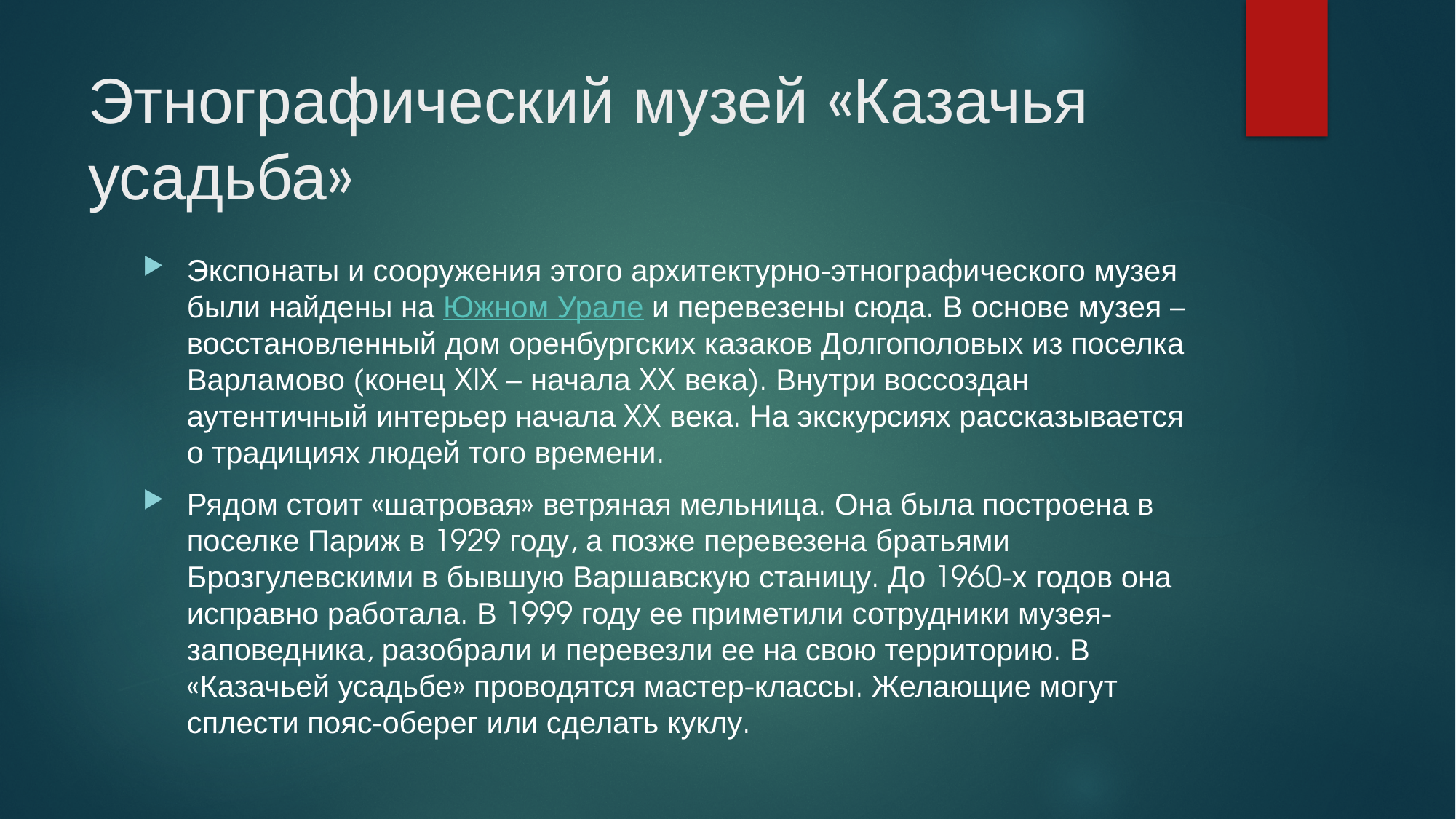

# Этнографический музей «Казачья усадьба»
Экспонаты и сооружения этого архитектурно-этнографического музея были найдены на Южном Урале и перевезены сюда. В основе музея – восстановленный дом оренбургских казаков Долгополовых из поселка Варламово (конец XIX – начала XX века). Внутри воссоздан аутентичный интерьер начала XX века. На экскурсиях рассказывается о традициях людей того времени.
Рядом стоит «шатровая» ветряная мельница. Она была построена в поселке Париж в 1929 году, а позже перевезена братьями Брозгулевскими в бывшую Варшавскую станицу. До 1960-х годов она исправно работала. В 1999 году ее приметили сотрудники музея-заповедника, разобрали и перевезли ее на свою территорию. В «Казачьей усадьбе» проводятся мастер-классы. Желающие могут сплести пояс-оберег или сделать куклу.